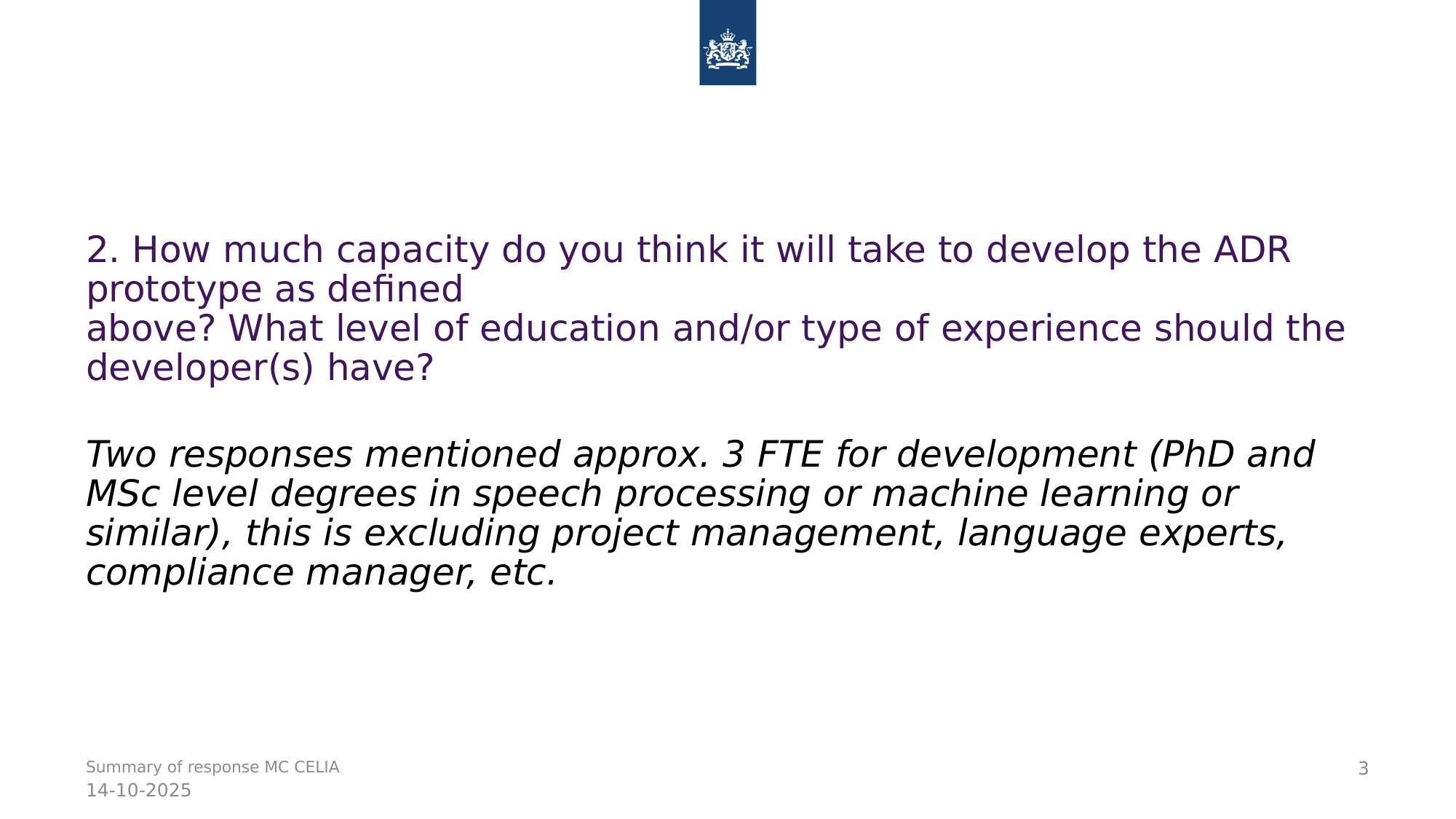

# 2. How much capacity do you think it will take to develop the ADR prototype as defined above? What level of education and/or type of experience should the developer(s) have?
Two responses mentioned approx. 3 FTE for development (PhD and MSc level degrees in speech processing or machine learning or similar), this is excluding project management, language experts, compliance manager, etc.
3
Summary of response MC CELIA
14-10-2025